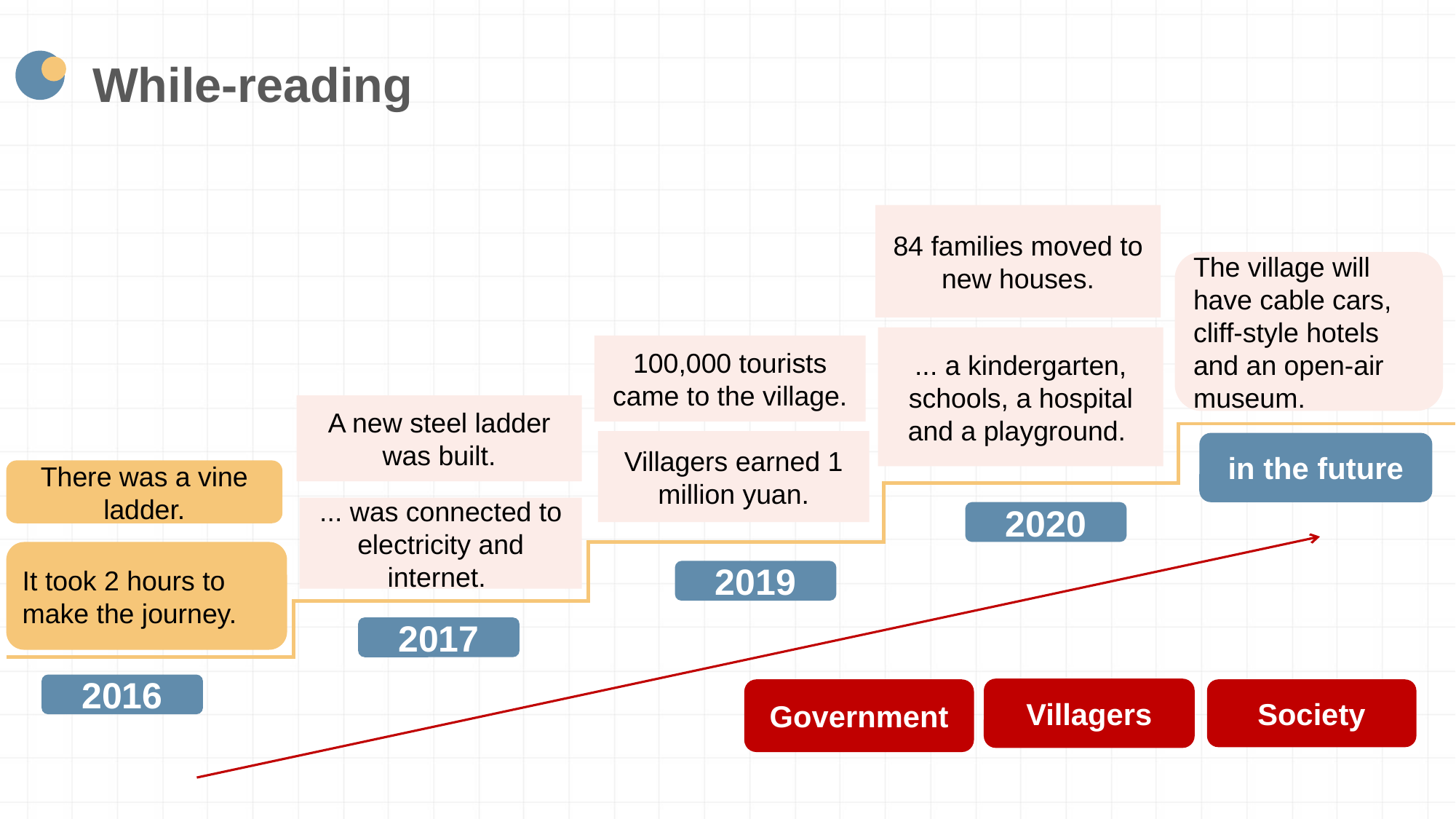

While-reading

84 families moved to new houses.
The village will have cable cars, cliff-style hotels and an open-air museum.
... a kindergarten, schools, a hospital and a playground.
100,000 tourists came to the village.
A new steel ladder was built.
in the future
2020
2019
2017
2016
Villagers earned 1 million yuan.
There was a vine ladder.
... was connected to electricity and internet.
It took 2 hours to make the journey.
Government
Villagers
Society